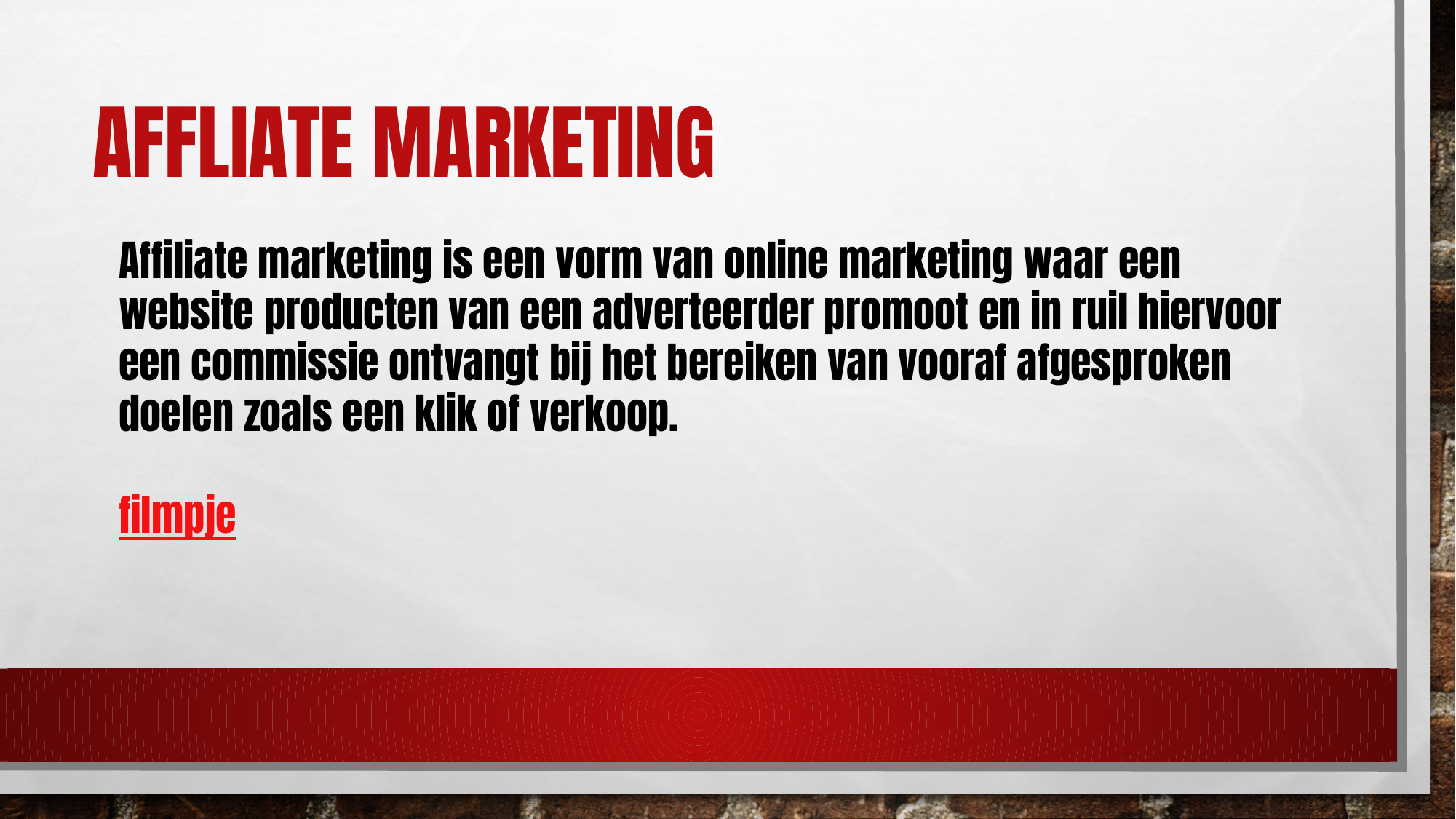

# Affliate marketing
Affiliate marketing is een vorm van online marketing waar een website producten van een adverteerder promoot en in ruil hiervoor een commissie ontvangt bij het bereiken van vooraf afgesproken doelen zoals een klik of verkoop.

filmpje